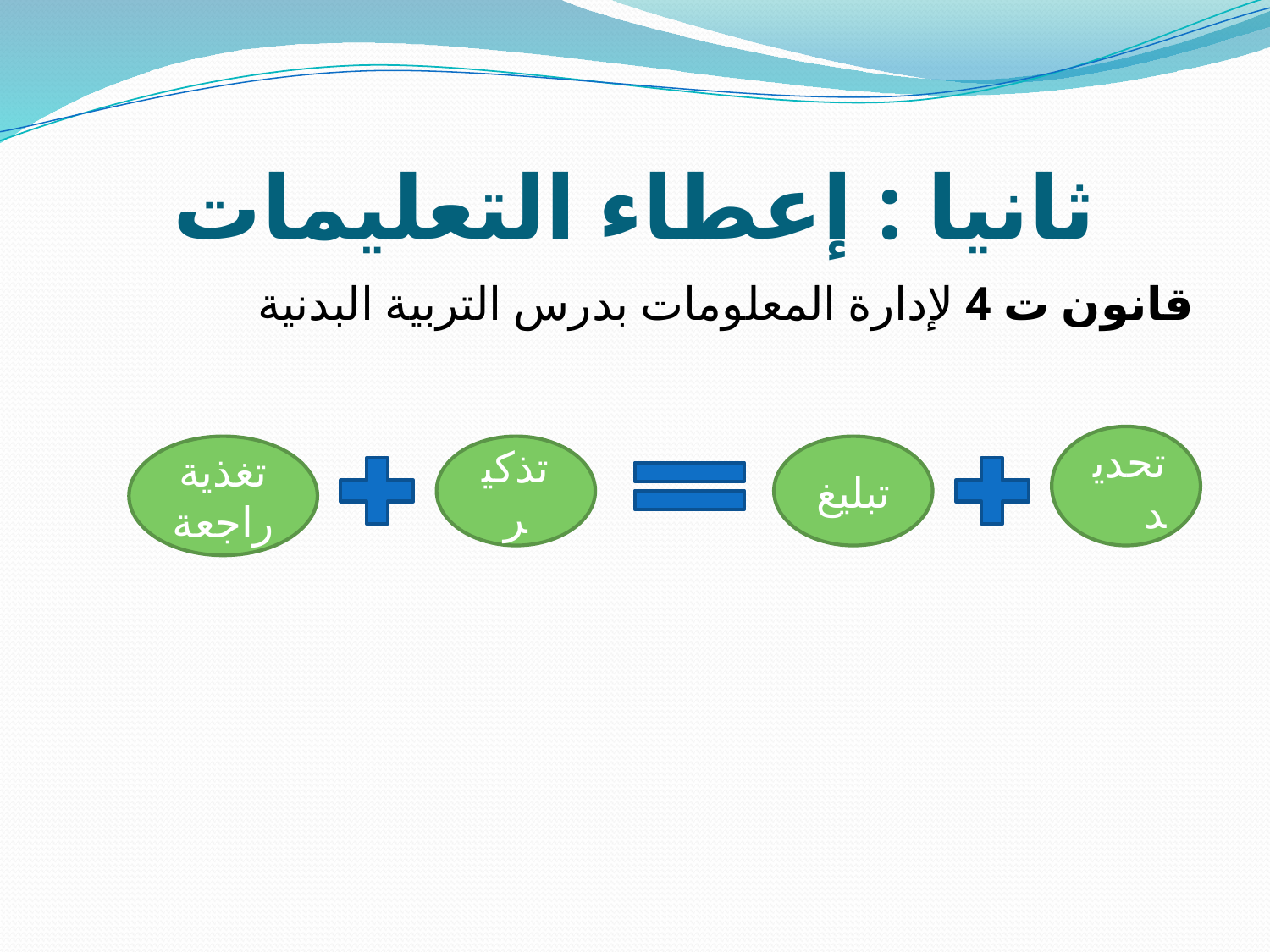

# ثانيا : إعطاء التعليمات
قانون ت 4 لإدارة المعلومات بدرس التربية البدنية

تحديد
تغذية راجعة
تذكير
تبليغ